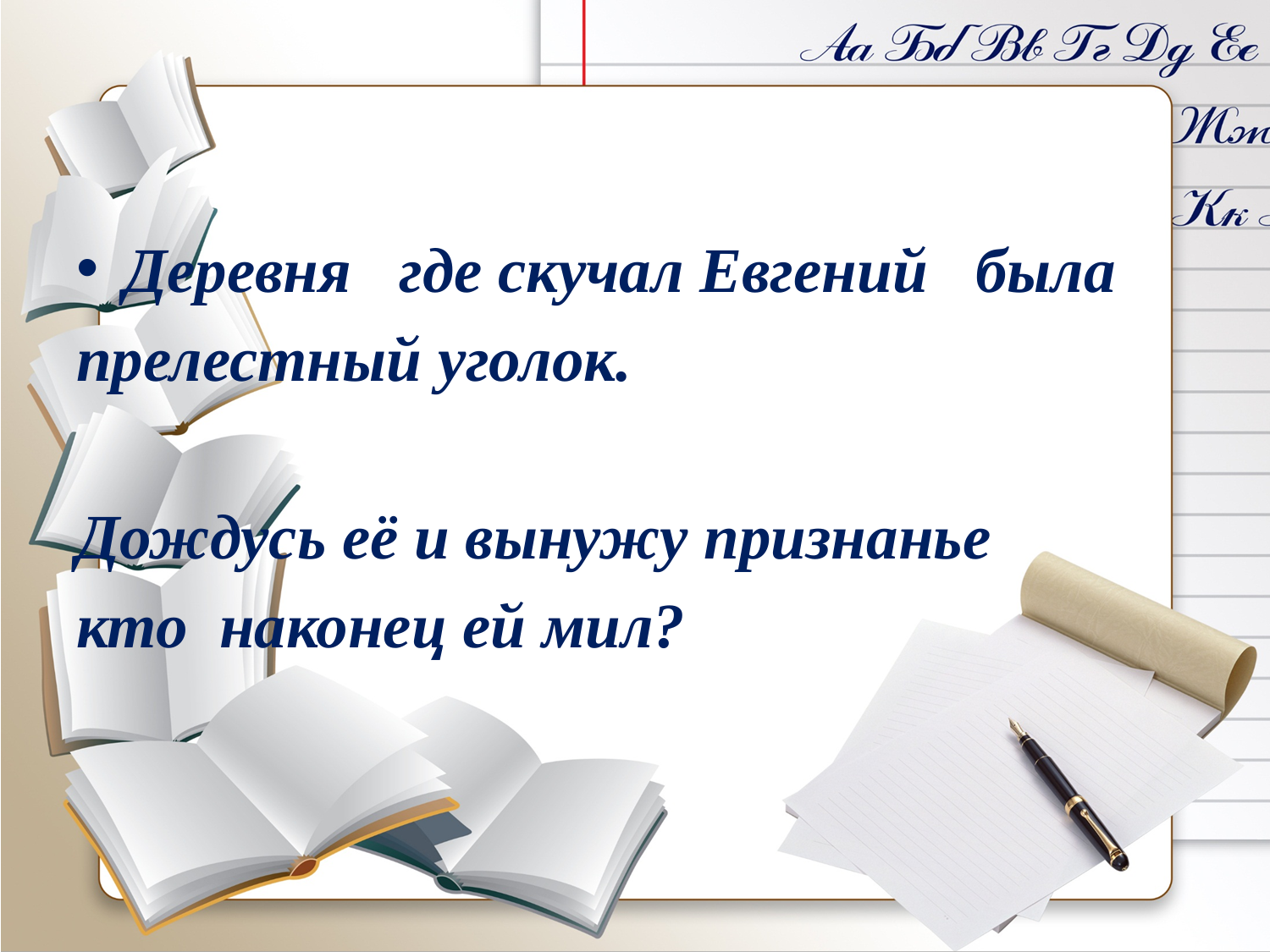

#
Деревня   где скучал Евгений   была
прелестный уголок.

Дождусь её и вынужу признанье
кто  наконец ей мил?